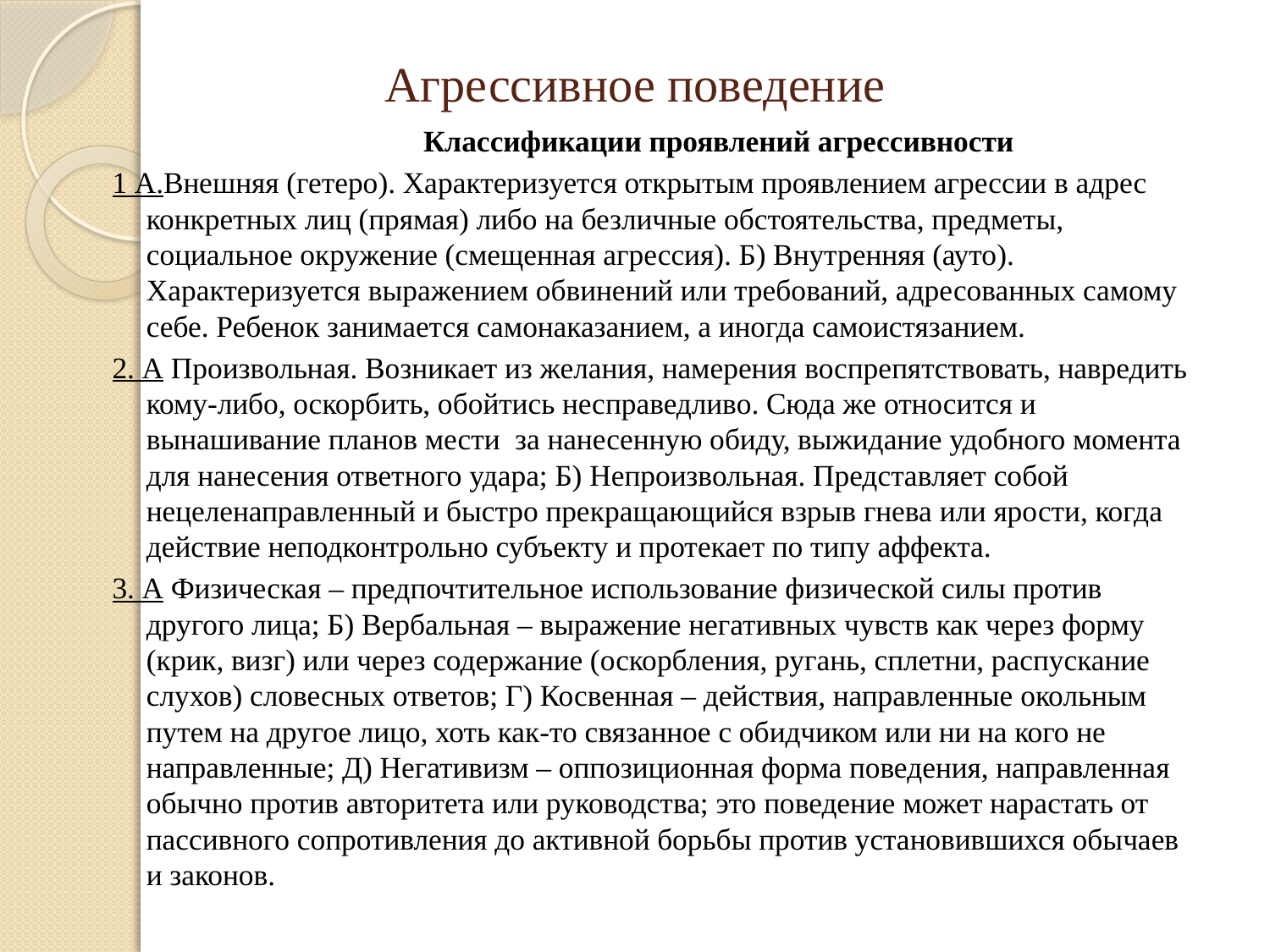

# Агрессивное поведение
                                          Классификации проявлений агрессивности
1 А.Внешняя (гетеро). Характеризуется открытым проявлением агрессии в адрес  конкретных лиц (прямая) либо на безличные обстоятельства, предметы, социальное окружение (смещенная агрессия). Б) Внутренняя (ауто). Характеризуется выражением обвинений или требований, адресованных самому себе. Ребенок занимается самонаказанием, а иногда самоистязанием.
2. А Произвольная. Возникает из желания, намерения воспрепятствовать, навредить кому-либо, оскорбить, обойтись несправедливо. Сюда же относится и вынашивание планов мести  за нанесенную обиду, выжидание удобного момента для нанесения ответного удара; Б) Непроизвольная. Представляет собой нецеленаправленный и быстро прекращающийся взрыв гнева или ярости, когда действие неподконтрольно субъекту и протекает по типу аффекта.
3. А Физическая – предпочтительное использование физической силы против другого лица; Б) Вербальная – выражение негативных чувств как через форму (крик, визг) или через содержание (оскорбления, ругань, сплетни, распускание слухов) словесных ответов; Г) Косвенная – действия, направленные окольным путем на другое лицо, хоть как-то связанное с обидчиком или ни на кого не направленные; Д) Негативизм – оппозиционная форма поведения, направленная  обычно против авторитета или руководства; это поведение может нарастать от пассивного сопротивления до активной борьбы против установившихся обычаев и законов.